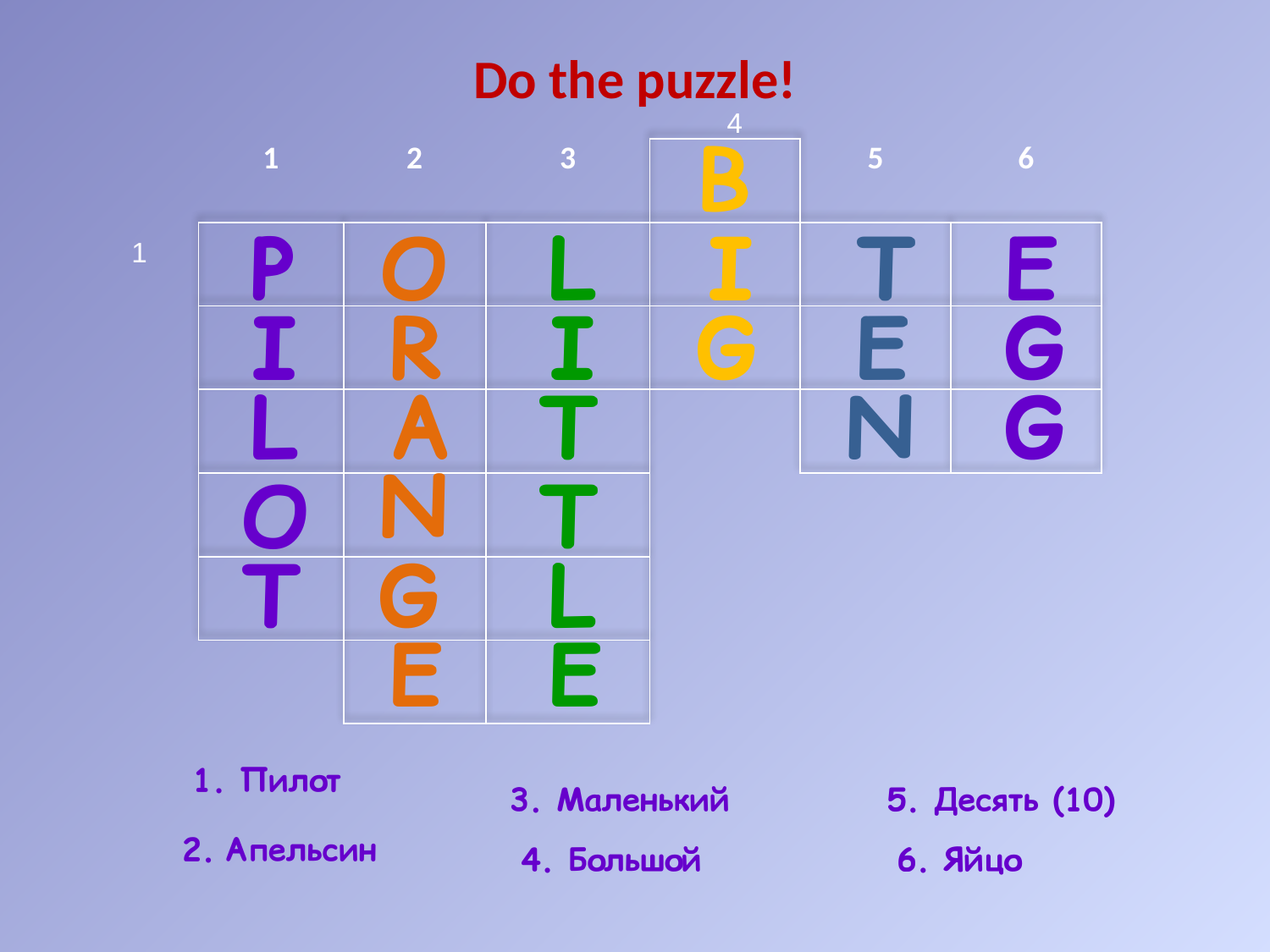

# Do the puzzle!
4
B
| 1 | 2 | 3 |  | 5 | 6 |
| --- | --- | --- | --- | --- | --- |
|  |  |  |  |  |  |
|  |  |  |  |  |  |
|  |  |  |  |  |  |
|  |  |  |  |  |  |
|  |  |  |  |  |  |
|  |  |  |  |  |  |
P
O
L
I
T
E
1
I
R
I
G
E
G
L
A
T
N
G
N
O
T

T
G
L
E
E
1. Пилот
3. Маленький
5. Десять (10)
2. Апельсин
4. Большой
6. Яйцо